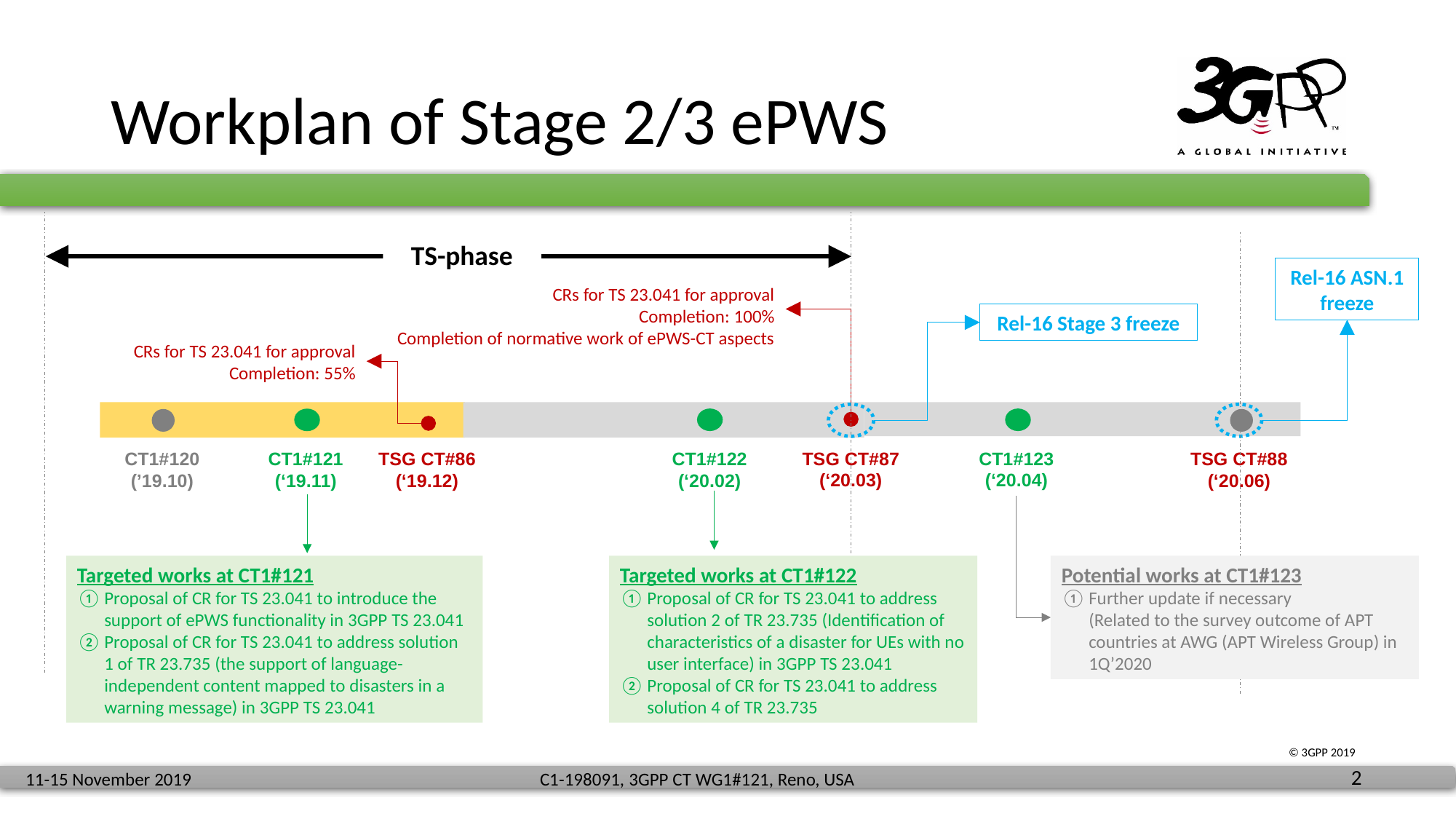

# Workplan of Stage 2/3 ePWS
TS-phase
Rel-16 ASN.1 freeze
Rel-16 Stage 3 freeze

CRs for TS 23.041 for approval
Completion: 100%
Completion of normative work of ePWS-CT aspects
CRs for TS 23.041 for approval
Completion: 55%

CT1#123
(‘20.04)
TSG CT#87
(‘20.03)
CT1#120
(’19.10)
TSG CT#86
(‘19.12)
CT1#122
(‘20.02)
CT1#121
(‘19.11)
TSG CT#88
(‘20.06)
Targeted works at CT1#121
Proposal of CR for TS 23.041 to introduce the support of ePWS functionality in 3GPP TS 23.041
Proposal of CR for TS 23.041 to address solution 1 of TR 23.735 (the support of language-independent content mapped to disasters in a warning message) in 3GPP TS 23.041
Targeted works at CT1#122
Proposal of CR for TS 23.041 to address solution 2 of TR 23.735 (Identification of characteristics of a disaster for UEs with no user interface) in 3GPP TS 23.041
Proposal of CR for TS 23.041 to address solution 4 of TR 23.735
Potential works at CT1#123
Further update if necessary
(Related to the survey outcome of APT countries at AWG (APT Wireless Group) in 1Q’2020